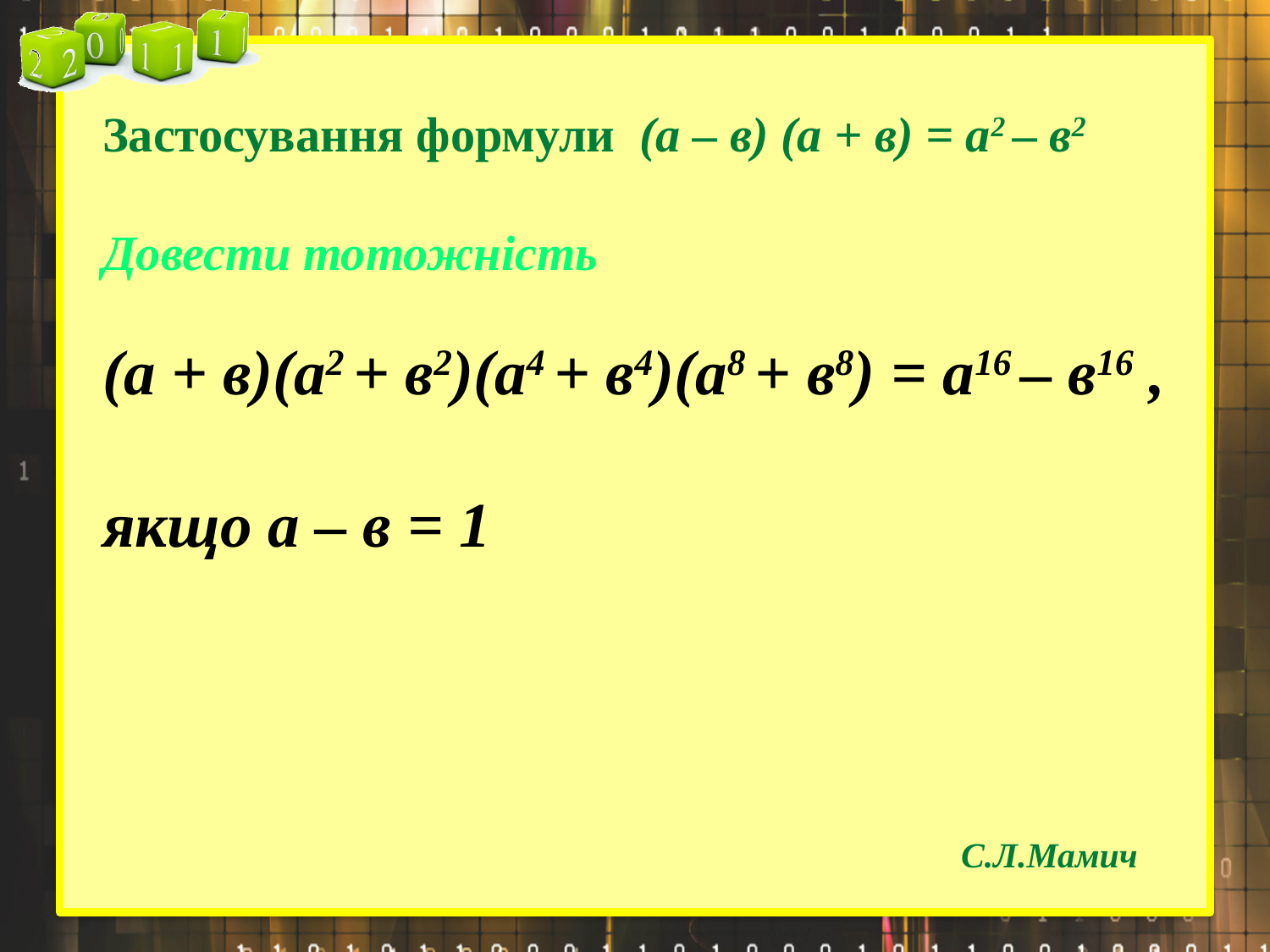

Застосування формули  (а – в) (а + в) = а2 – в2

Довести тотожність

(а + в)(а2 + в2)(а4 + в4)(а8 + в8) = а16 – в16 ,

якщо а – в = 1

С.Л.Мамич